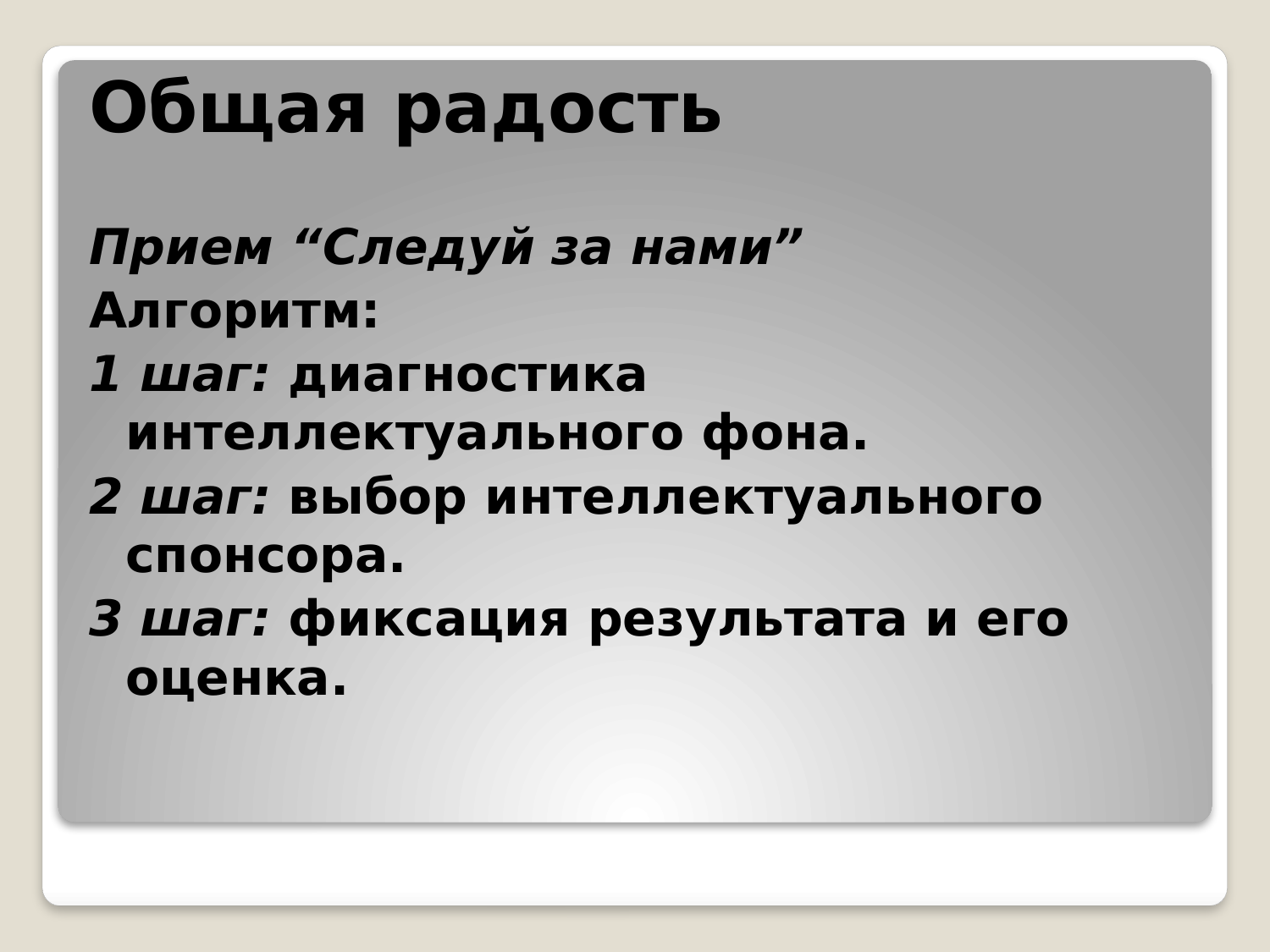

Общая радость

Прием “Следуй за нами”
Алгоритм:
1 шаг: диагностика интеллектуального фона.
2 шаг: выбор интеллектуального спонсора.
3 шаг: фиксация результата и его оценка.